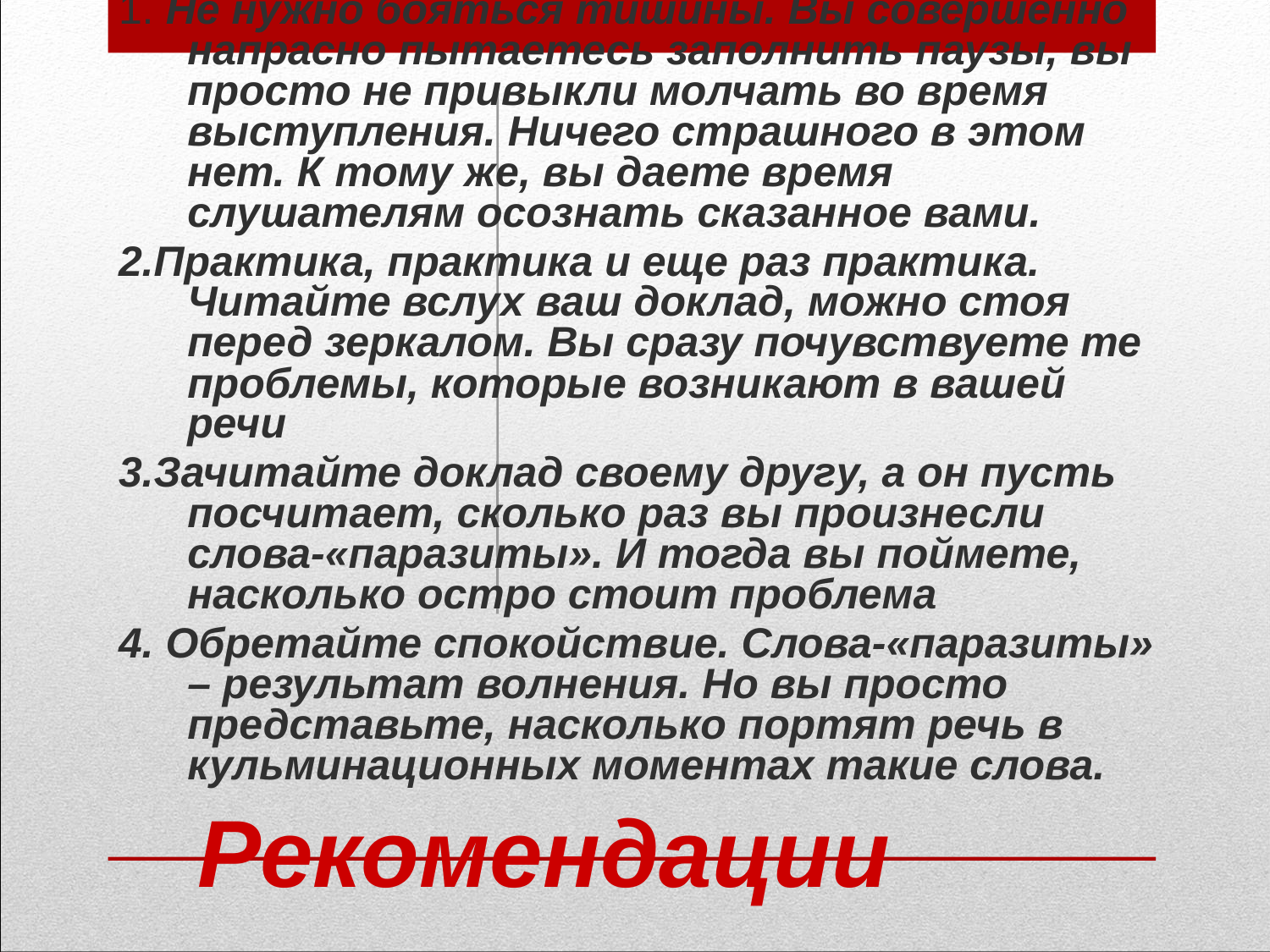

1. Не нужно бояться тишины. Вы совершенно напрасно пытаетесь заполнить паузы, вы просто не привыкли молчать во время выступления. Ничего страшного в этом нет. К тому же, вы даете время слушателям осознать сказанное вами.
2.Практика, практика и еще раз практика. Читайте вслух ваш доклад, можно стоя перед зеркалом. Вы сразу почувствуете те проблемы, которые возникают в вашей речи
3.Зачитайте доклад своему другу, а он пусть посчитает, сколько раз вы произнесли слова-«паразиты». И тогда вы поймете, насколько остро стоит проблема
4. Обретайте спокойствие. Слова-«паразиты» – результат волнения. Но вы просто представьте, насколько портят речь в кульминационных моментах такие слова.
# Рекомендации